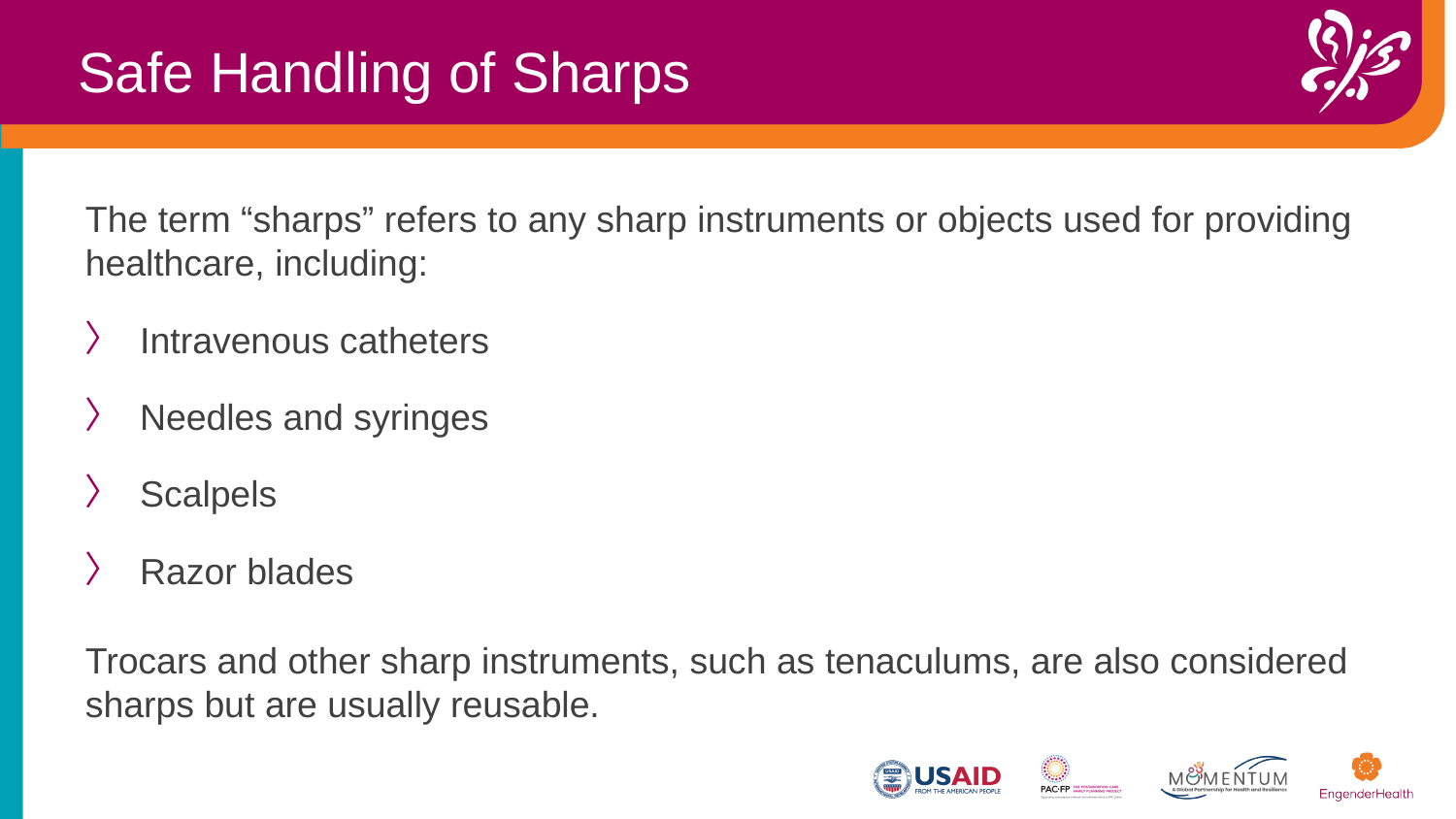

Safe Handling of Sharps
The term “sharps” refers to any sharp instruments or objects used for providing healthcare, including:
Intravenous catheters
Needles and syringes
Scalpels
Razor blades
Trocars and other sharp instruments, such as tenaculums, are also considered sharps but are usually reusable.